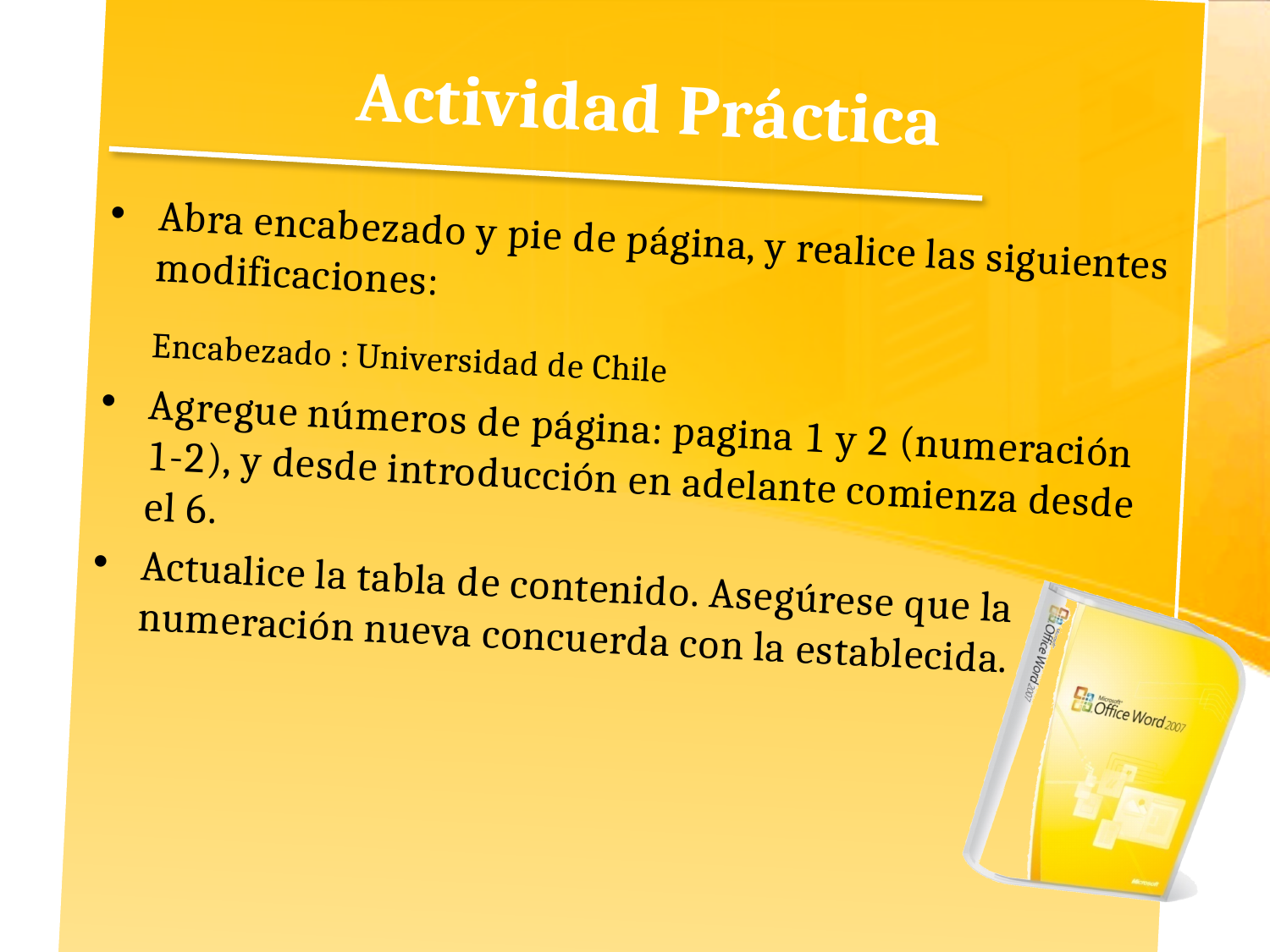

# Actividad Práctica
Abra encabezado y pie de página, y realice las siguientes modificaciones:
	Encabezado : Universidad de Chile
Agregue números de página: pagina 1 y 2 (numeración 1-2), y desde introducción en adelante comienza desde el 6.
Actualice la tabla de contenido. Asegúrese que la numeración nueva concuerda con la establecida.